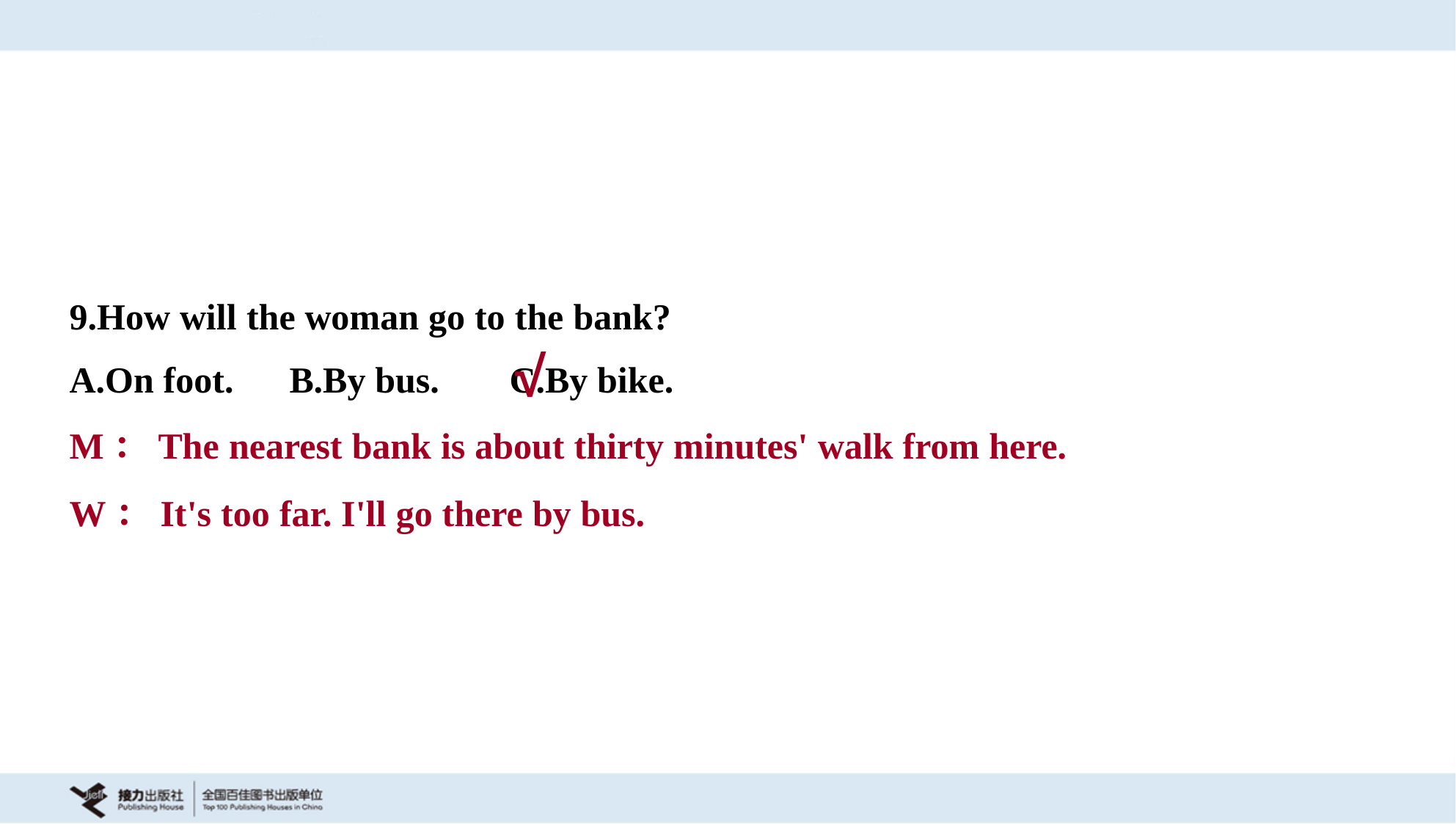

9.How will the woman go to the bank?
A.On foot.	B.By bus.	C.By bike.
√
M：The nearest bank is about thirty minutes' walk from here.
W：It's too far. I'll go there by bus.